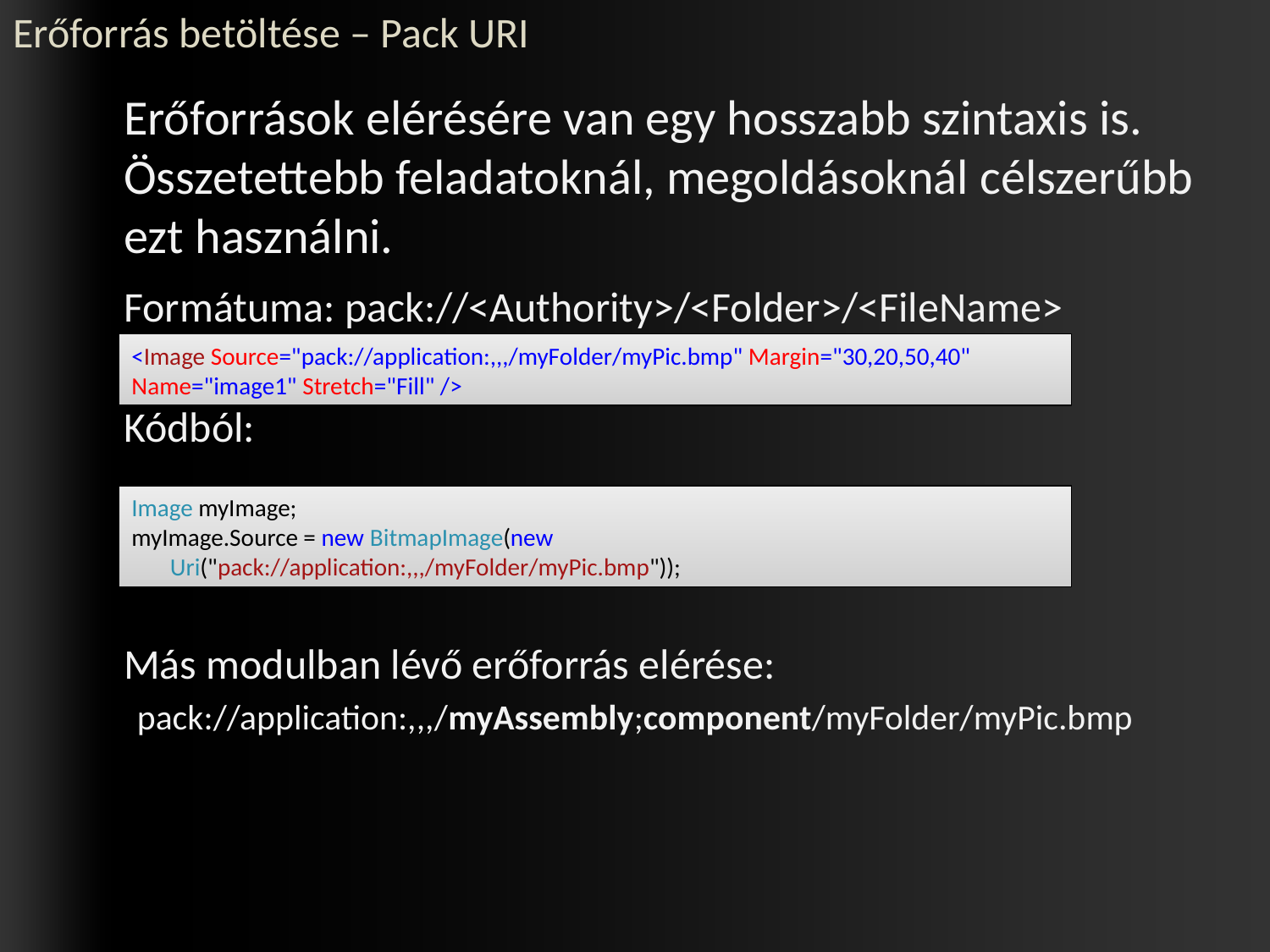

# Erőforrás betöltése – Pack URI
	Erőforrások elérésére van egy hosszabb szintaxis is. Összetettebb feladatoknál, megoldásoknál célszerűbb ezt használni.
	Formátuma: pack://<Authority>/<Folder>/<FileName>

	Kódból:

	Más modulban lévő erőforrás elérése:
pack://application:,,,/myAssembly;component/myFolder/myPic.bmp

<Image Source="pack://application:,,,/myFolder/myPic.bmp" Margin="30,20,50,40" Name="image1" Stretch="Fill" />
Image myImage;
myImage.Source = new BitmapImage(new
       Uri("pack://application:,,,/myFolder/myPic.bmp"));